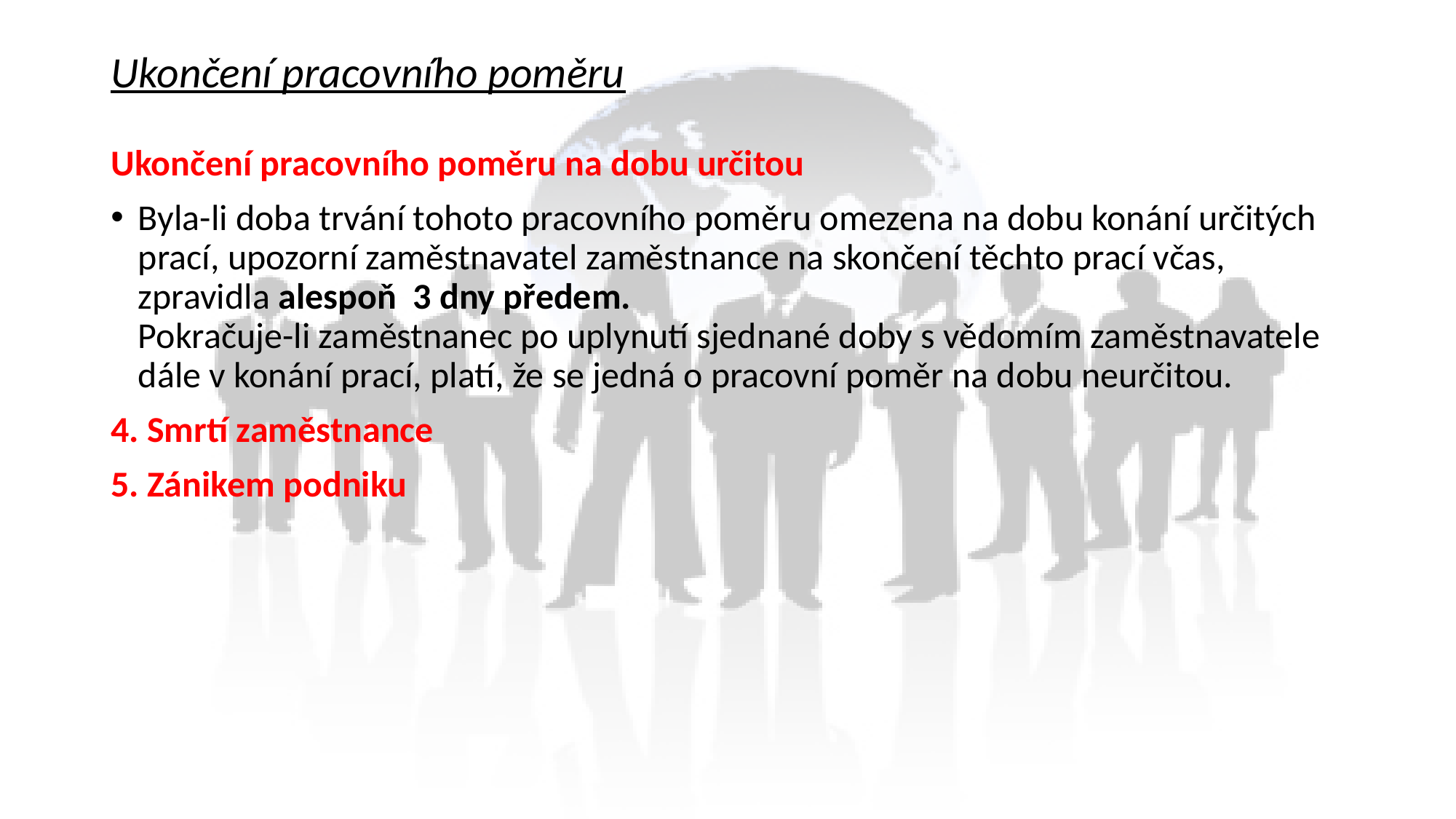

# Ukončení pracovního poměru
Ukončení pracovního poměru na dobu určitou
Byla-li doba trvání tohoto pracovního poměru omezena na dobu konání určitých prací, upozorní zaměstnavatel zaměstnance na skončení těchto prací včas, zpravidla alespoň  3 dny předem.
Pokračuje-li zaměstnanec po uplynutí sjednané doby s vědomím zaměstnavatele dále v konání prací, platí, že se jedná o pracovní poměr na dobu neurčitou.
4. Smrtí zaměstnance
5. Zánikem podniku